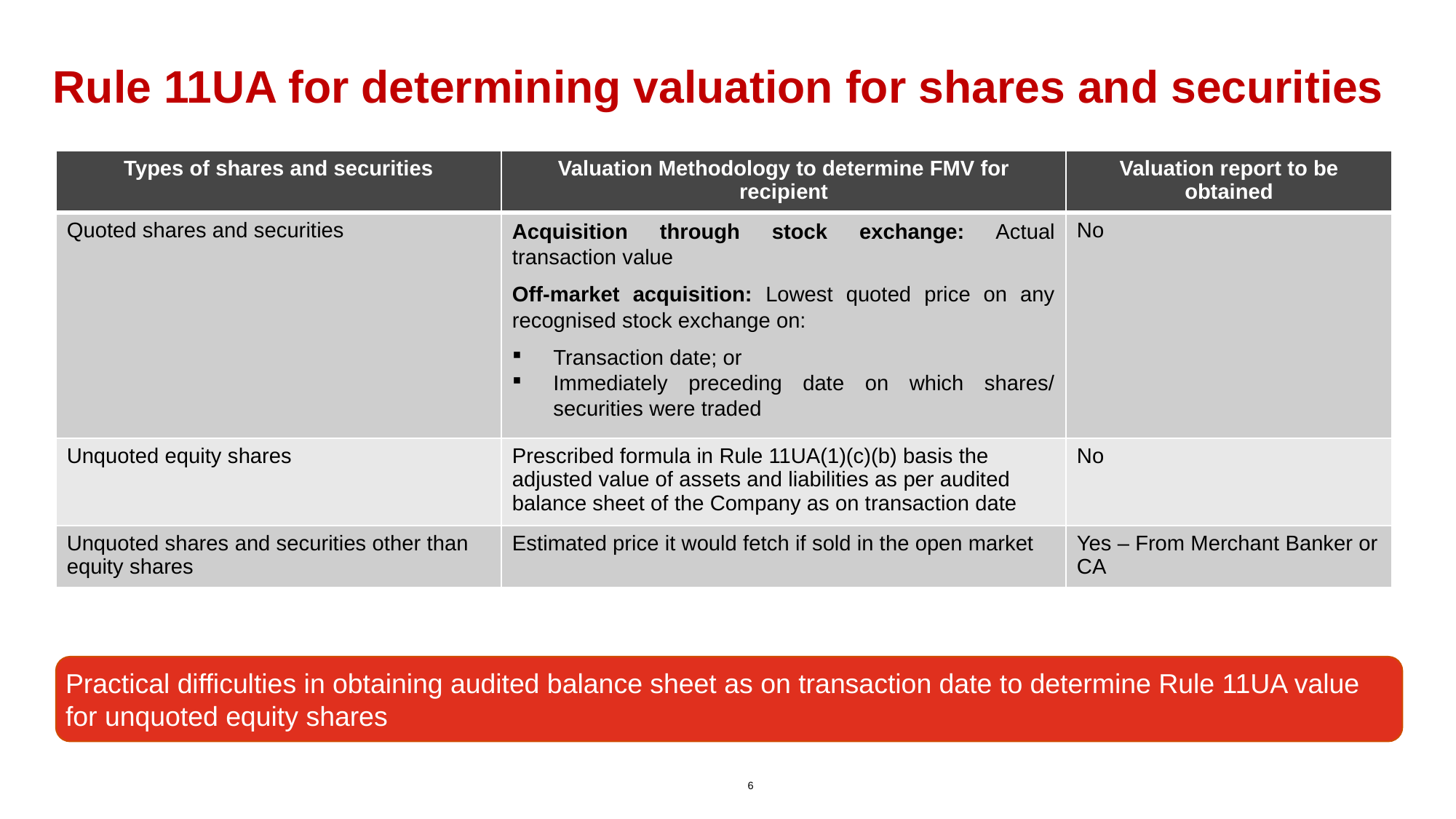

# Rule 11UA for determining valuation for shares and securities
| Types of shares and securities | Valuation Methodology to determine FMV for recipient | Valuation report to be obtained |
| --- | --- | --- |
| Quoted shares and securities | Acquisition through stock exchange: Actual transaction value Off-market acquisition: Lowest quoted price on any recognised stock exchange on: Transaction date; or Immediately preceding date on which shares/ securities were traded | No |
| Unquoted equity shares | Prescribed formula in Rule 11UA(1)(c)(b) basis the adjusted value of assets and liabilities as per audited balance sheet of the Company as on transaction date | No |
| Unquoted shares and securities other than equity shares | Estimated price it would fetch if sold in the open market | Yes – From Merchant Banker or CA |
Practical difficulties in obtaining audited balance sheet as on transaction date to determine Rule 11UA value for unquoted equity shares
6